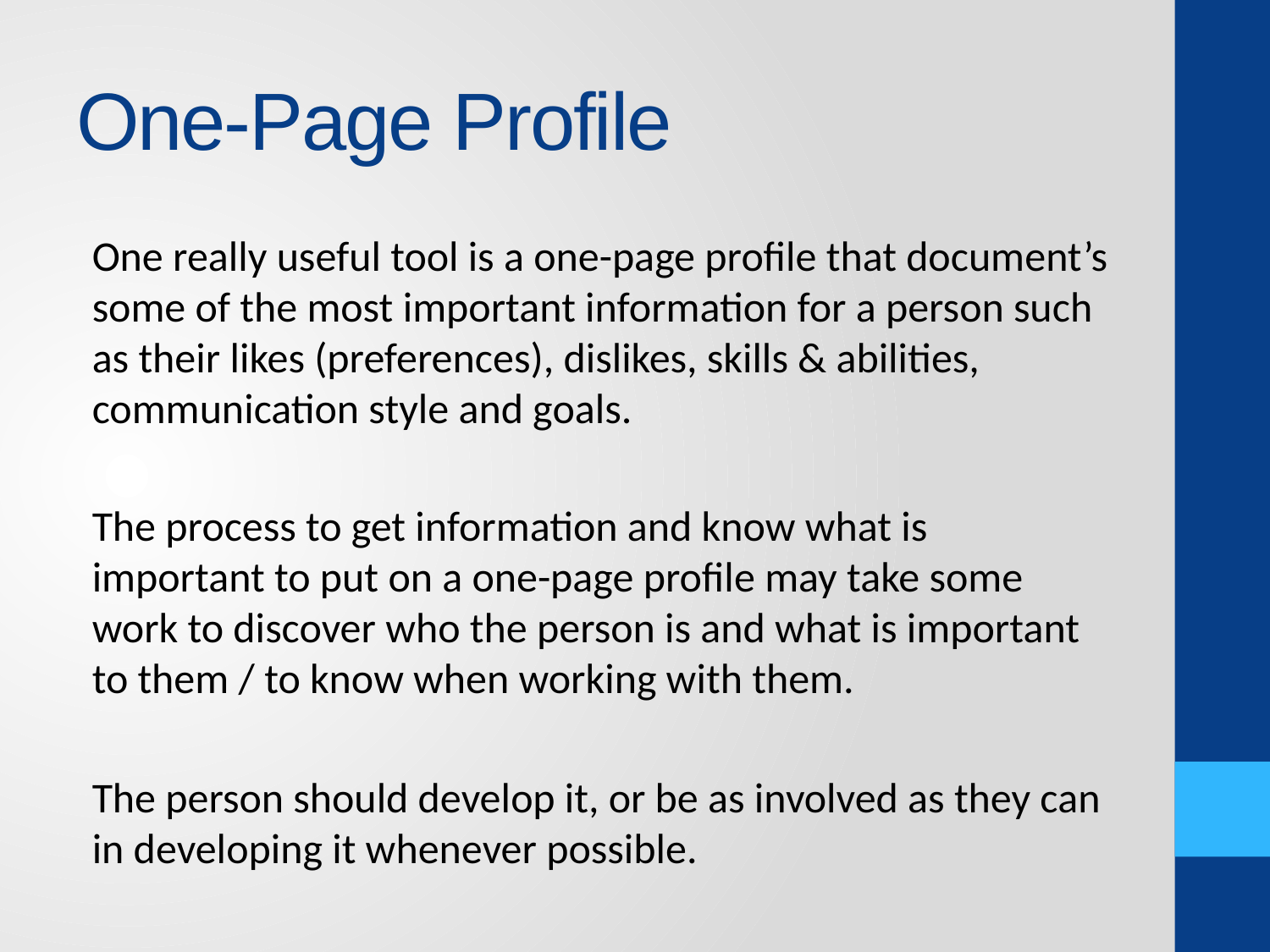

# One-Page Profile
One really useful tool is a one-page profile that document’s some of the most important information for a person such as their likes (preferences), dislikes, skills & abilities, communication style and goals.

The process to get information and know what is important to put on a one-page profile may take some work to discover who the person is and what is important to them / to know when working with them.

The person should develop it, or be as involved as they can in developing it whenever possible.